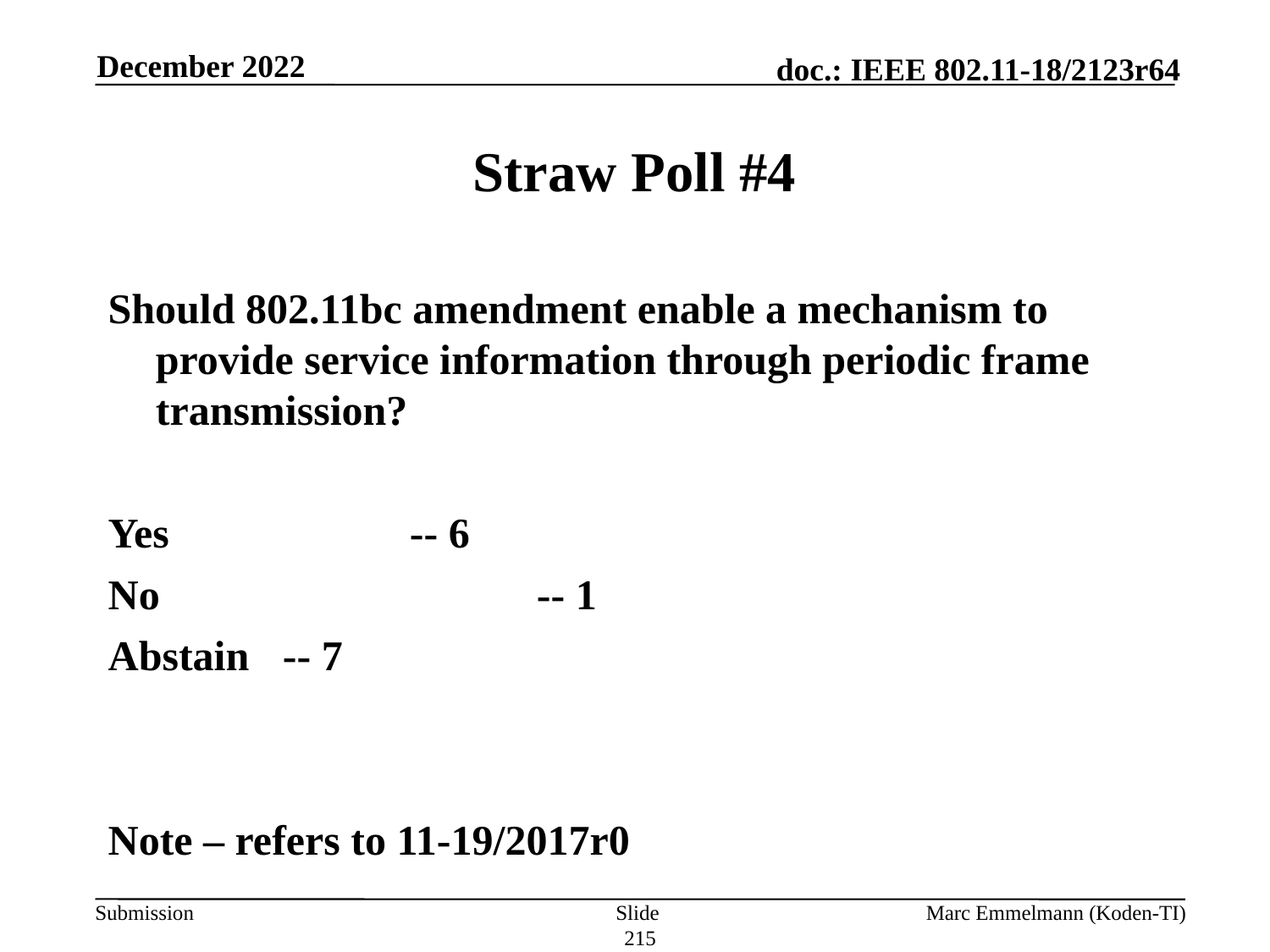

December 2022
# Straw Poll #4
Should 802.11bc amendment enable a mechanism to provide service information through periodic frame transmission?

Yes		-- 6
No			-- 1
Abstain	-- 7

Note – refers to 11-19/2017r0
Slide 215
Marc Emmelmann (Koden-TI)